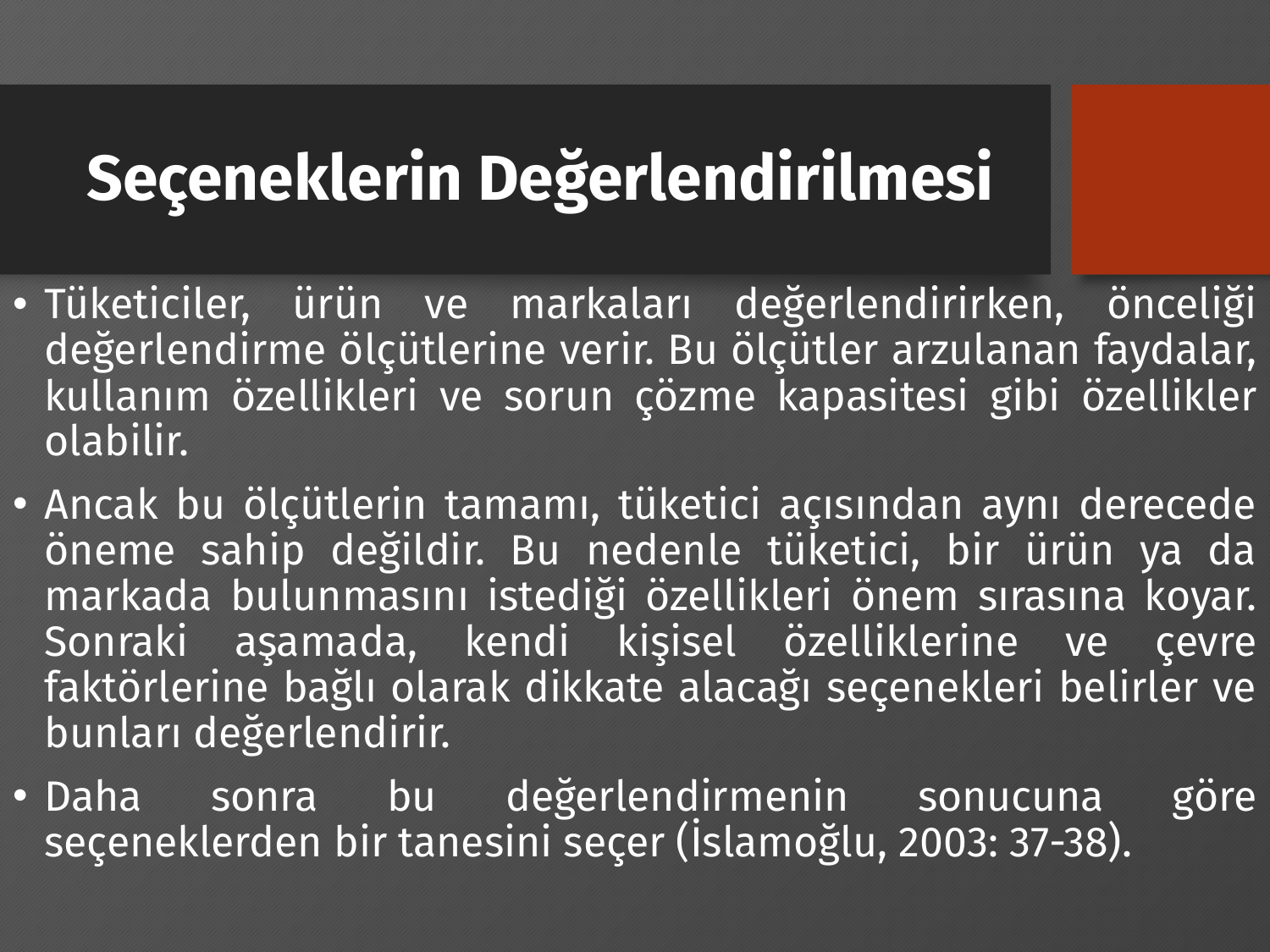

# Seçeneklerin Değerlendirilmesi
Tüketiciler, ürün ve markaları değerlendirirken, önceliği değerlendirme ölçütlerine verir. Bu ölçütler arzulanan faydalar, kullanım özellikleri ve sorun çözme kapasitesi gibi özellikler olabilir.
Ancak bu ölçütlerin tamamı, tüketici açısından aynı derecede öneme sahip değildir. Bu nedenle tüketici, bir ürün ya da markada bulunmasını istediği özellikleri önem sırasına koyar. Sonraki aşamada, kendi kişisel özelliklerine ve çevre faktörlerine bağlı olarak dikkate alacağı seçenekleri belirler ve bunları değerlendirir.
Daha sonra bu değerlendirmenin sonucuna göre seçeneklerden bir tanesini seçer (İslamoğlu, 2003: 37-38).